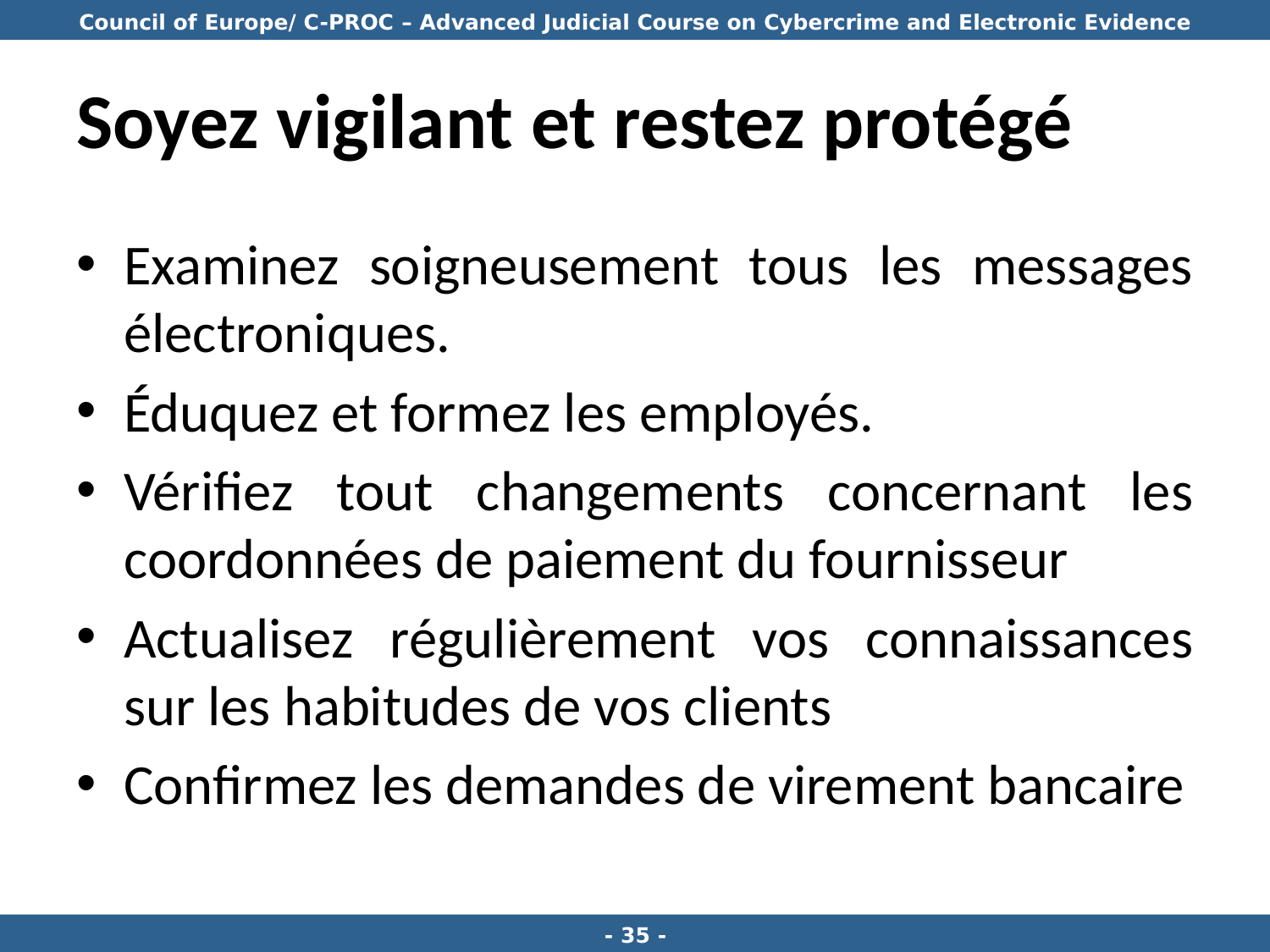

# Soyez vigilant et restez protégé
Examinez soigneusement tous les messages électroniques.
Éduquez et formez les employés.
Vérifiez tout changements concernant les coordonnées de paiement du fournisseur
Actualisez régulièrement vos connaissances sur les habitudes de vos clients
Confirmez les demandes de virement bancaire